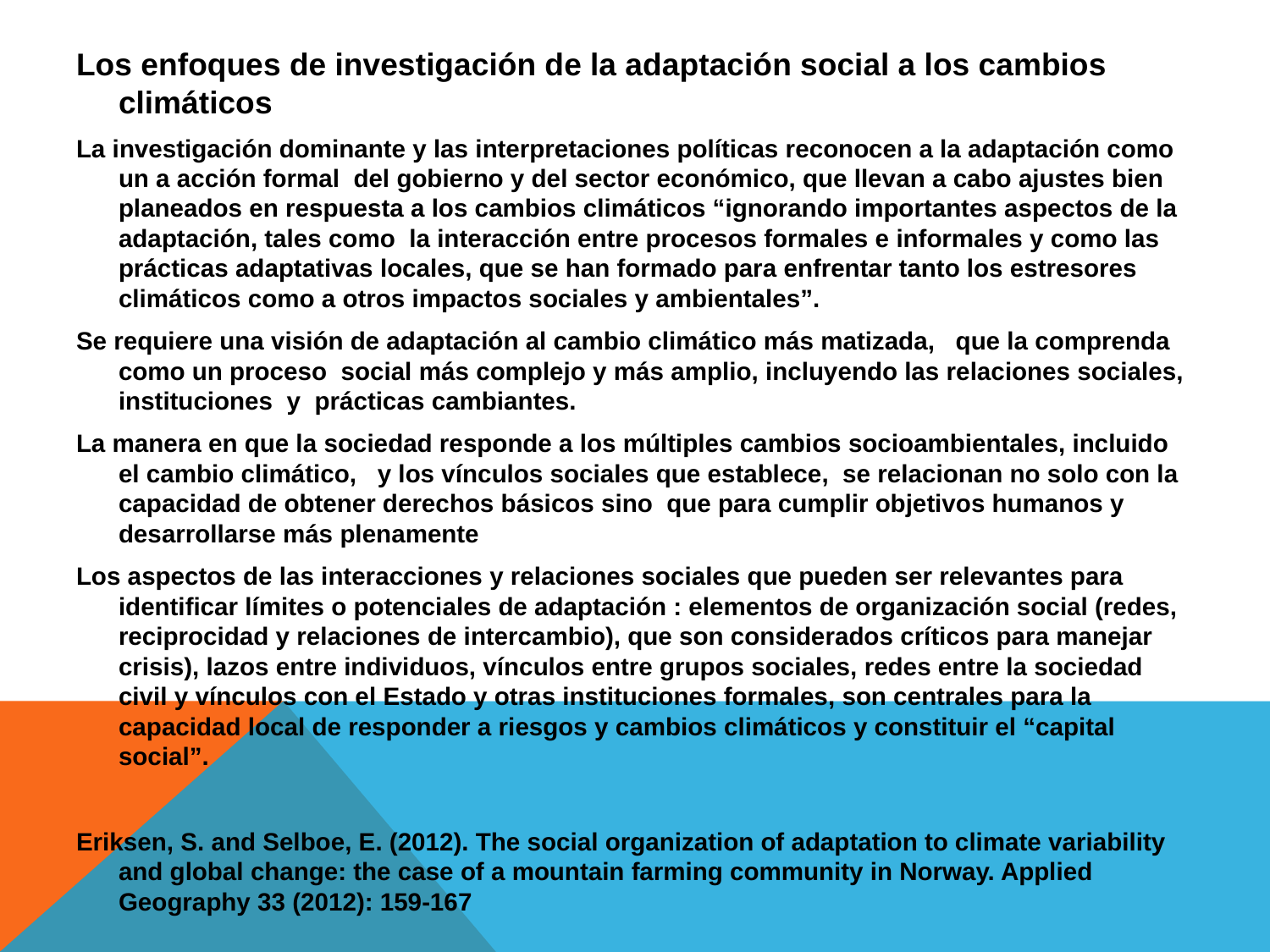

# Los enfoques de investigación de la adaptación social a los cambios climáticos
La investigación dominante y las interpretaciones políticas reconocen a la adaptación como un a acción formal  del gobierno y del sector económico, que llevan a cabo ajustes bien planeados en respuesta a los cambios climáticos “ignorando importantes aspectos de la adaptación, tales como  la interacción entre procesos formales e informales y como las prácticas adaptativas locales, que se han formado para enfrentar tanto los estresores climáticos como a otros impactos sociales y ambientales”.
Se requiere una visión de adaptación al cambio climático más matizada,   que la comprenda como un proceso  social más complejo y más amplio, incluyendo las relaciones sociales, instituciones  y  prácticas cambiantes.
La manera en que la sociedad responde a los múltiples cambios socioambientales, incluido el cambio climático,   y los vínculos sociales que establece,  se relacionan no solo con la capacidad de obtener derechos básicos sino  que para cumplir objetivos humanos y desarrollarse más plenamente
Los aspectos de las interacciones y relaciones sociales que pueden ser relevantes para identificar límites o potenciales de adaptación : elementos de organización social (redes, reciprocidad y relaciones de intercambio), que son considerados críticos para manejar crisis), lazos entre individuos, vínculos entre grupos sociales, redes entre la sociedad civil y vínculos con el Estado y otras instituciones formales, son centrales para la capacidad local de responder a riesgos y cambios climáticos y constituir el “capital social”.

Eriksen, S. and Selboe, E. (2012). The social organization of adaptation to climate variability and global change: the case of a mountain farming community in Norway. Applied Geography 33 (2012): 159-167